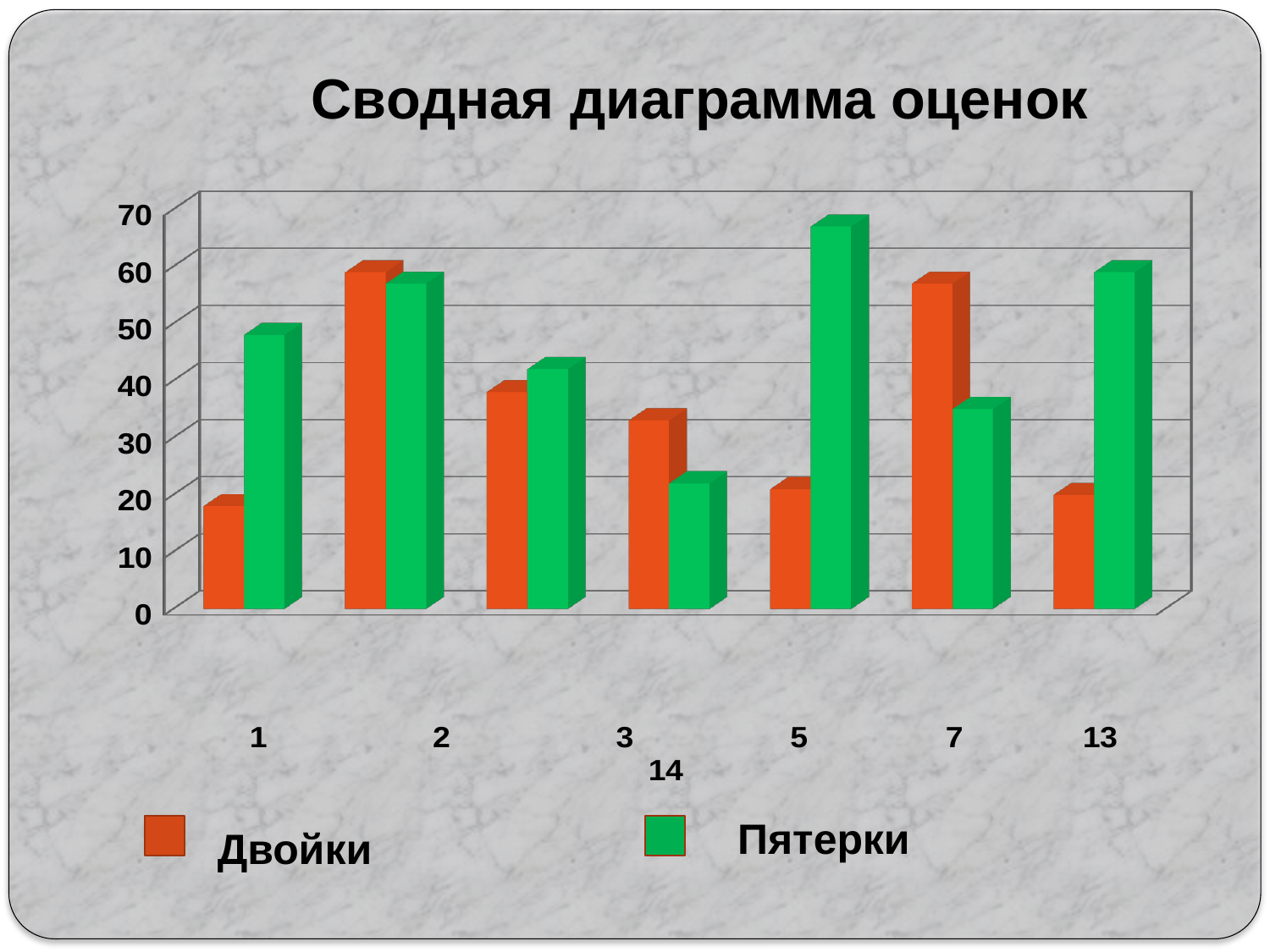

Сводная диаграмма оценок

[unsupported chart]

Пятерки

Двойки